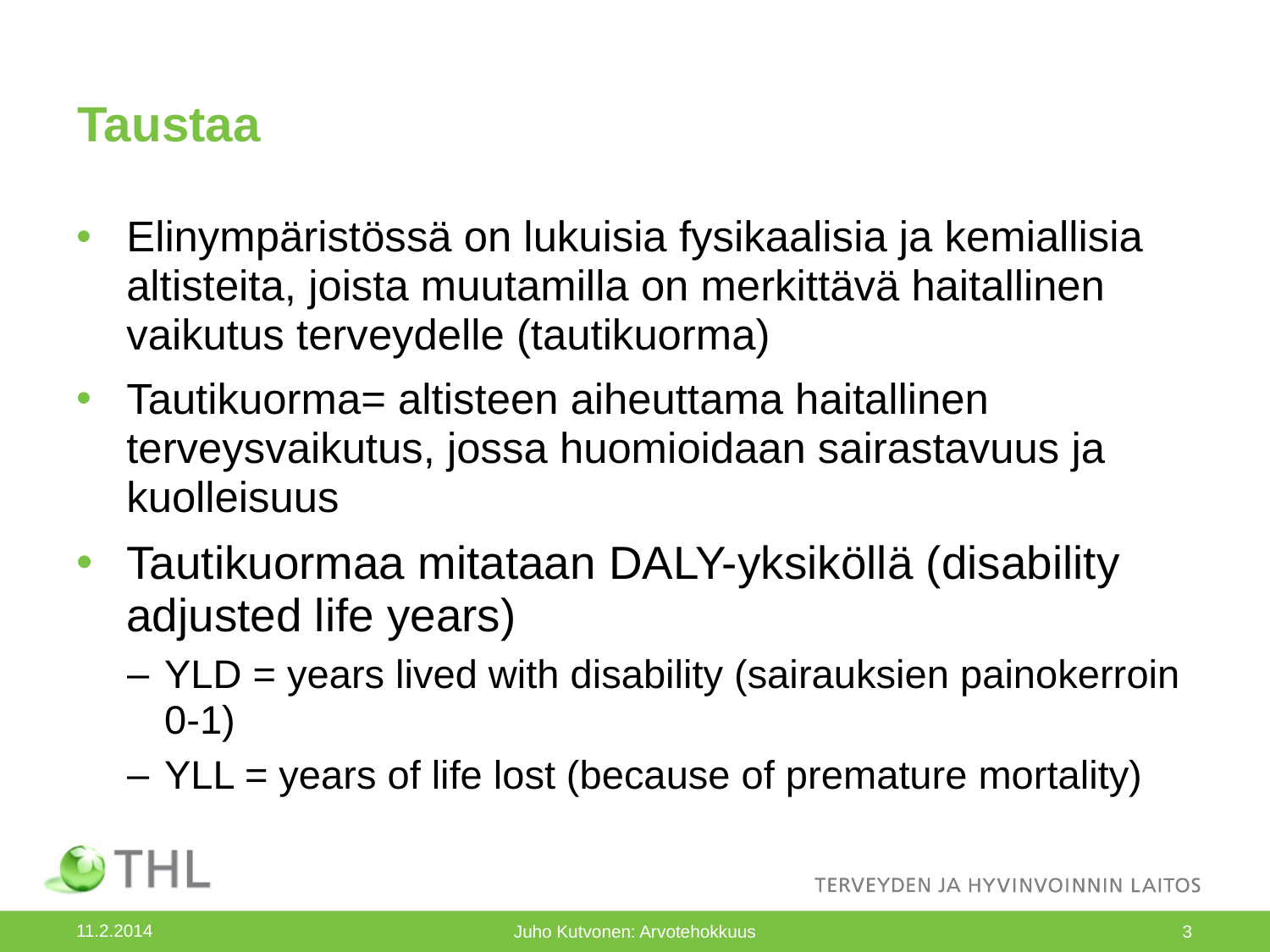

# Taustaa
Elinympäristössä on lukuisia fysikaalisia ja kemiallisia altisteita, joista muutamilla on merkittävä haitallinen vaikutus terveydelle (tautikuorma)
Tautikuorma= altisteen aiheuttama haitallinen terveysvaikutus, jossa huomioidaan sairastavuus ja kuolleisuus
Tautikuormaa mitataan DALY-yksiköllä (disability adjusted life years)
YLD = years lived with disability (sairauksien painokerroin 0-1)
YLL = years of life lost (because of premature mortality)

11.2.2014
Juho Kutvonen: Arvotehokkuus
3